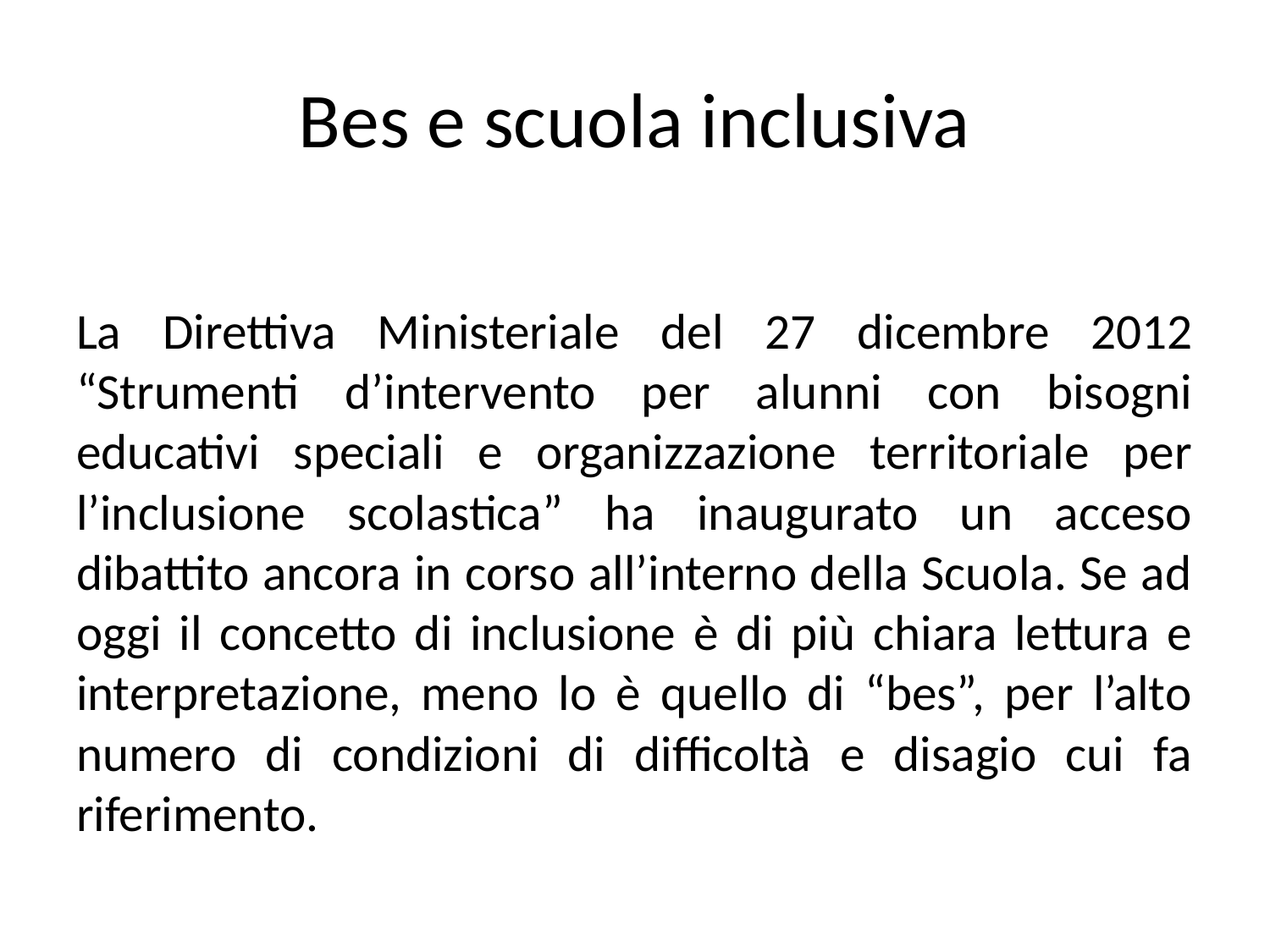

# Bes e scuola inclusiva

La Direttiva Ministeriale del 27 dicembre 2012 “Strumenti d’intervento per alunni con bisogni educativi speciali e organizzazione territoriale per l’inclusione scolastica” ha inaugurato un acceso dibattito ancora in corso all’interno della Scuola. Se ad oggi il concetto di inclusione è di più chiara lettura e interpretazione, meno lo è quello di “bes”, per l’alto numero di condizioni di difficoltà e disagio cui fa riferimento.